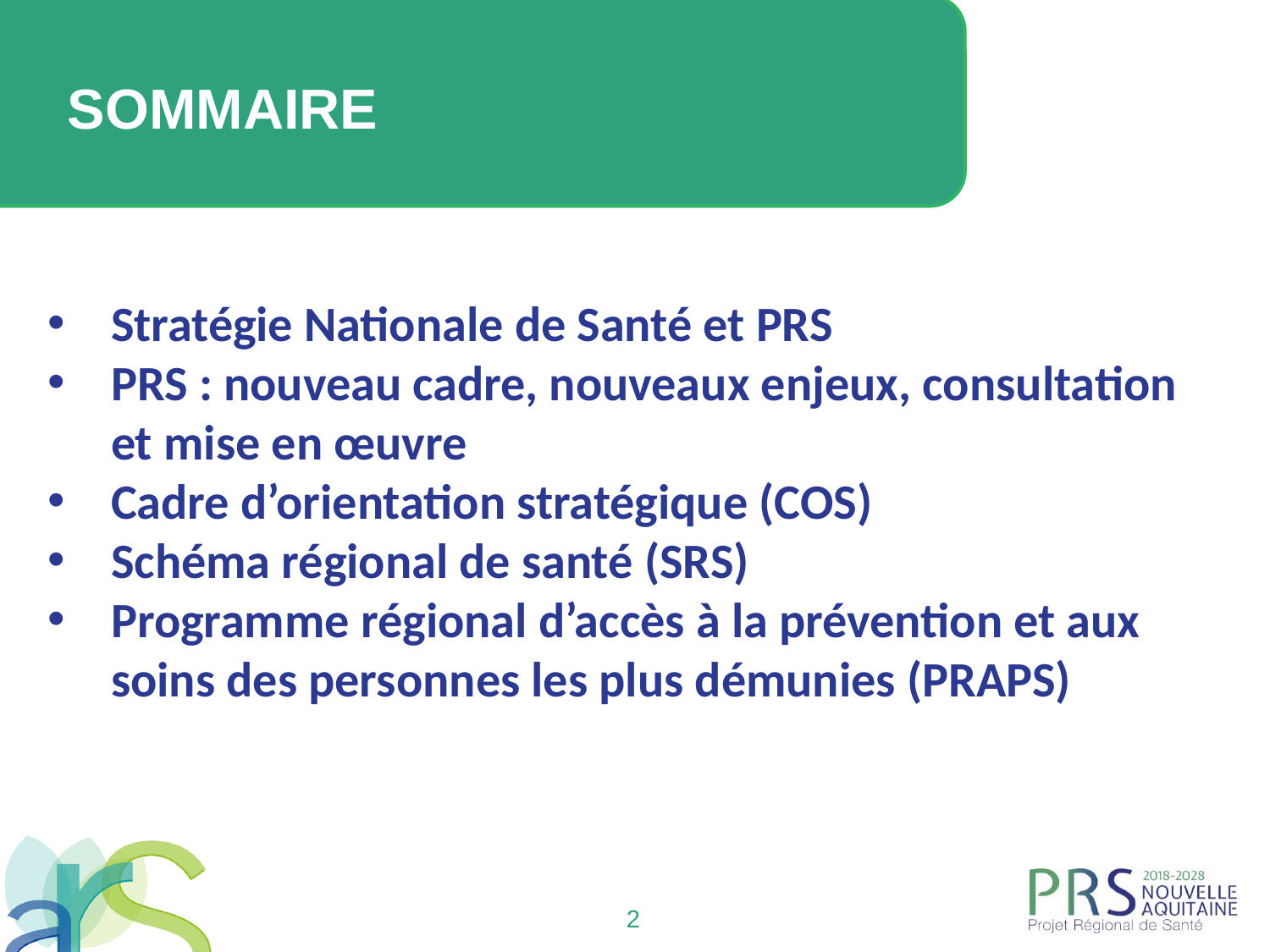

Sommaire
Stratégie Nationale de Santé et PRS
PRS : nouveau cadre, nouveaux enjeux, consultation et mise en œuvre
Cadre d’orientation stratégique (COS)
Schéma régional de santé (SRS)
Programme régional d’accès à la prévention et aux soins des personnes les plus démunies (PRAPS)

2